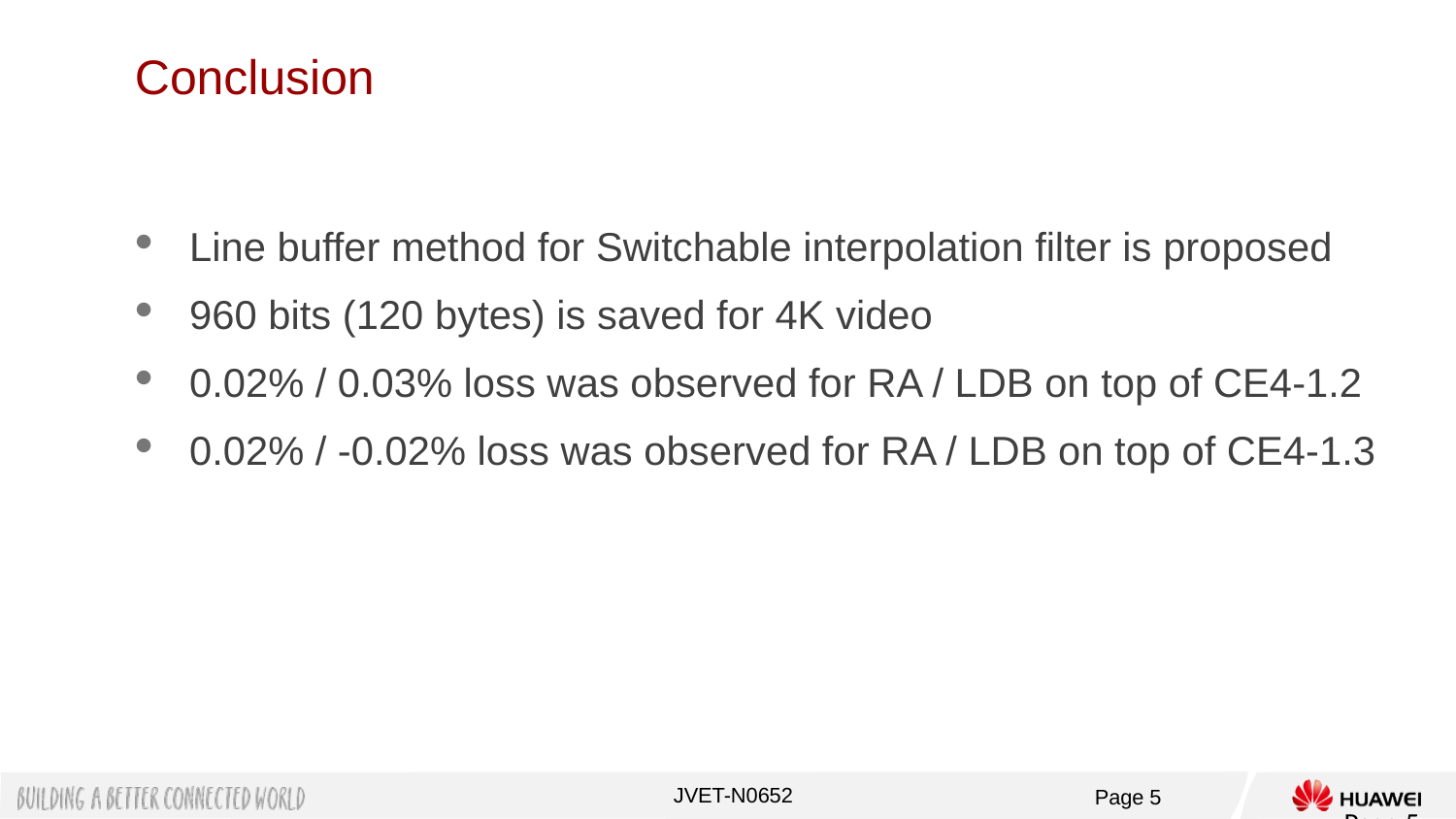

# Conclusion
Line buffer method for Switchable interpolation filter is proposed
960 bits (120 bytes) is saved for 4K video
0.02% / 0.03% loss was observed for RA / LDB on top of CE4-1.2
0.02% / -0.02% loss was observed for RA / LDB on top of CE4-1.3

Page 5